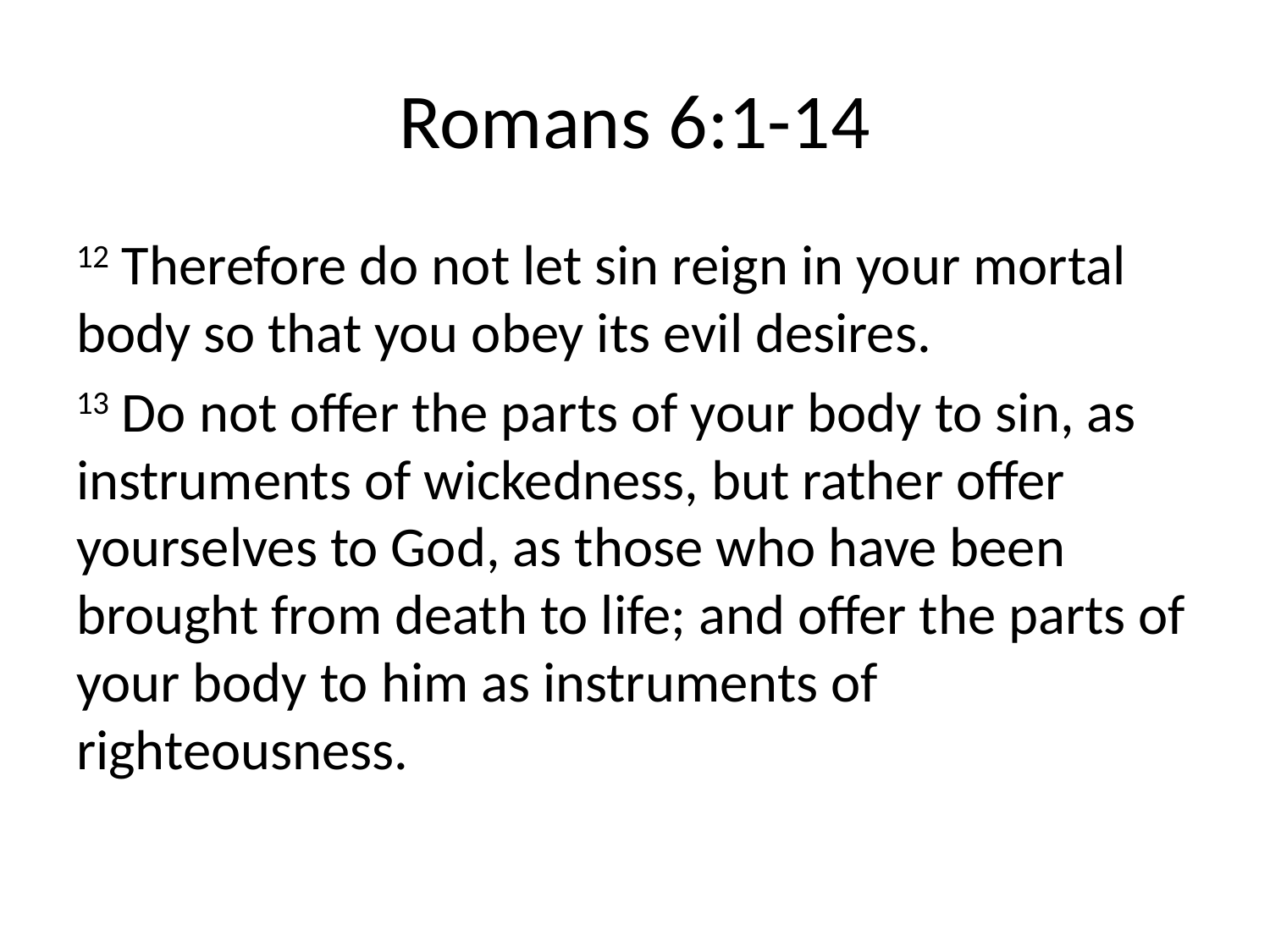

# Romans 6:1-14
12 Therefore do not let sin reign in your mortal body so that you obey its evil desires.
13 Do not offer the parts of your body to sin, as instruments of wickedness, but rather offer yourselves to God, as those who have been brought from death to life; and offer the parts of your body to him as instruments of righteousness.